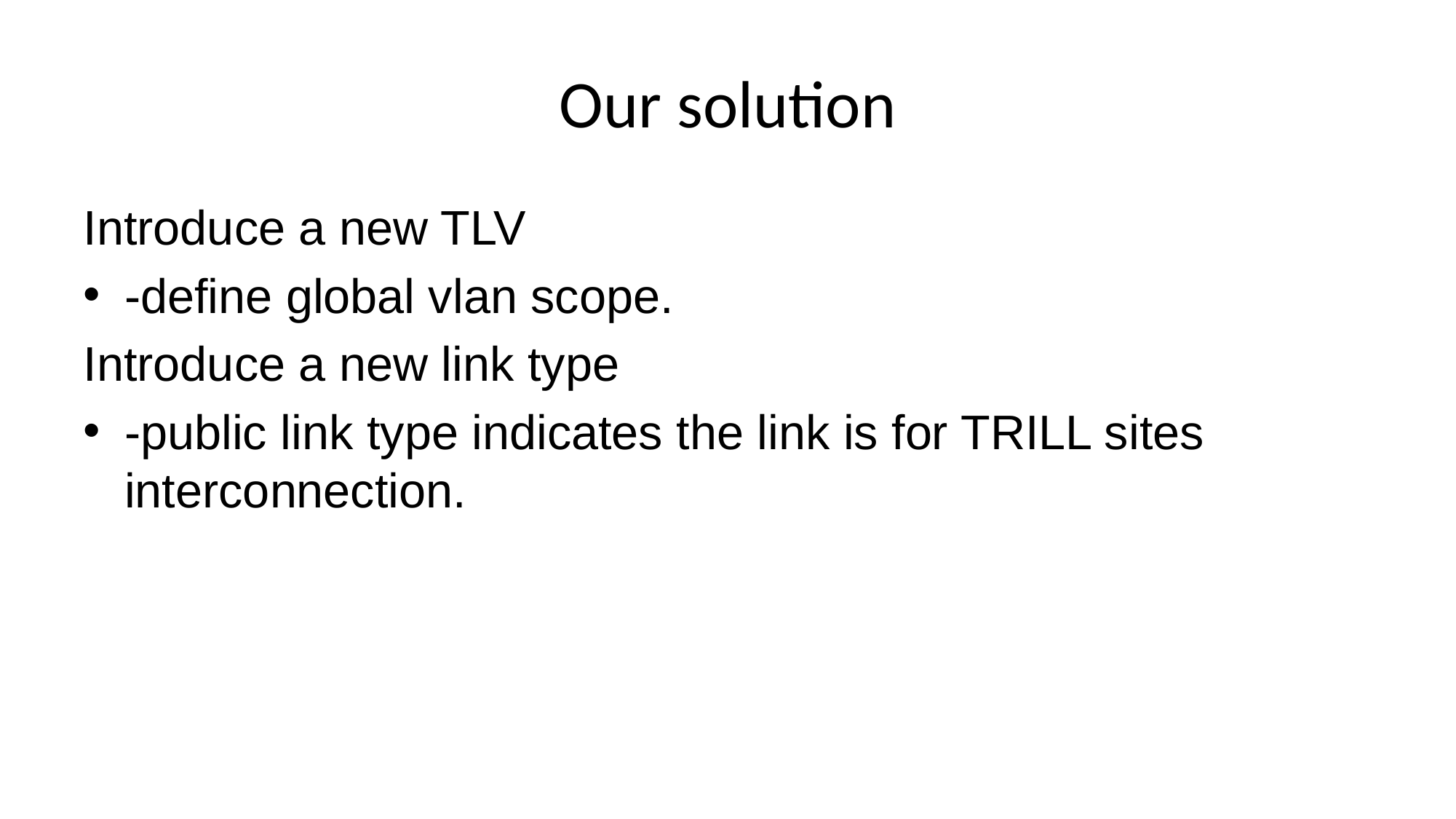

# Our solution
Introduce a new TLV
-define global vlan scope.
Introduce a new link type
-public link type indicates the link is for TRILL sites interconnection.

Page 4